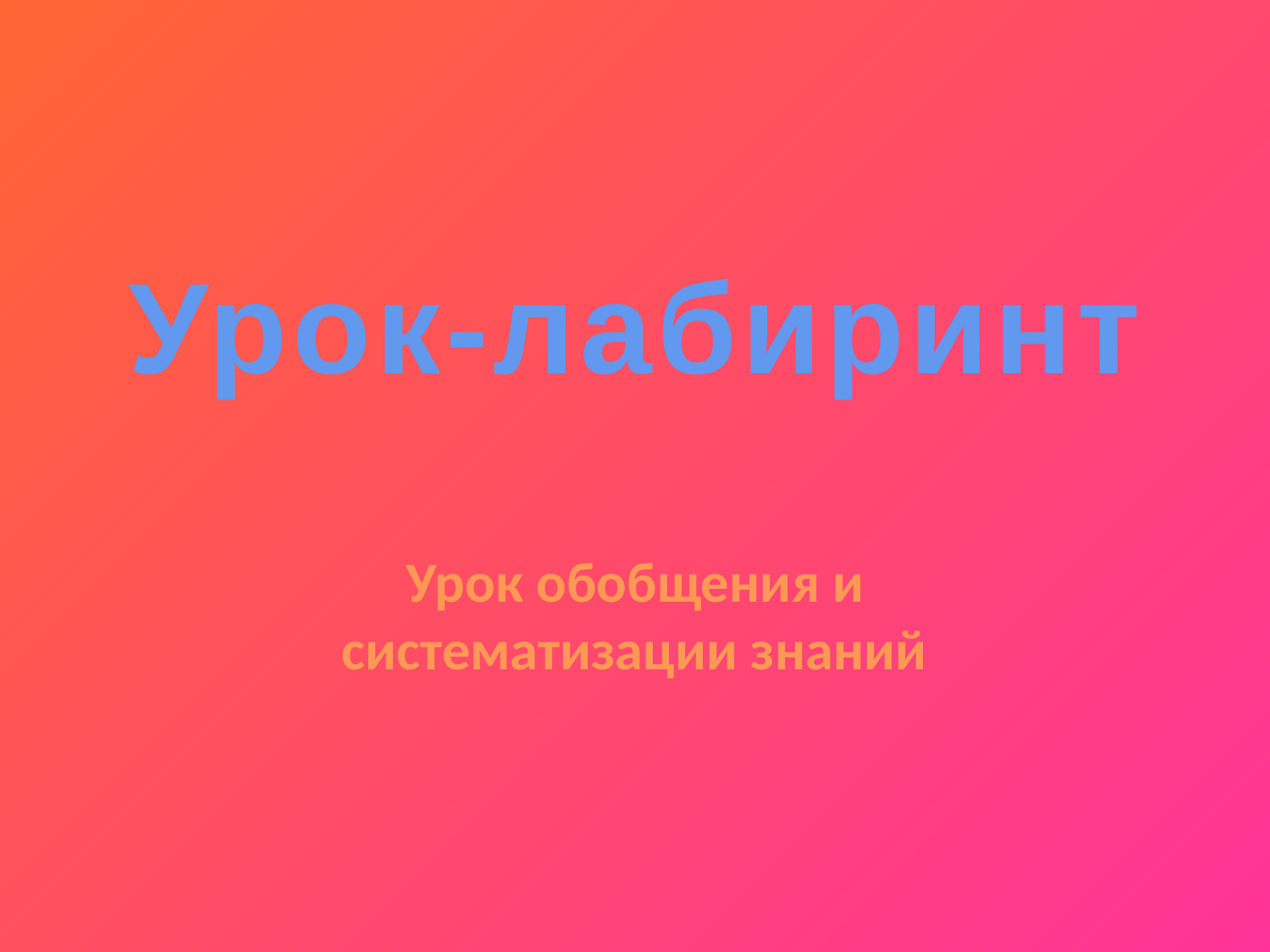

# Урок-лабиринт
Урок обобщения и систематизации знаний